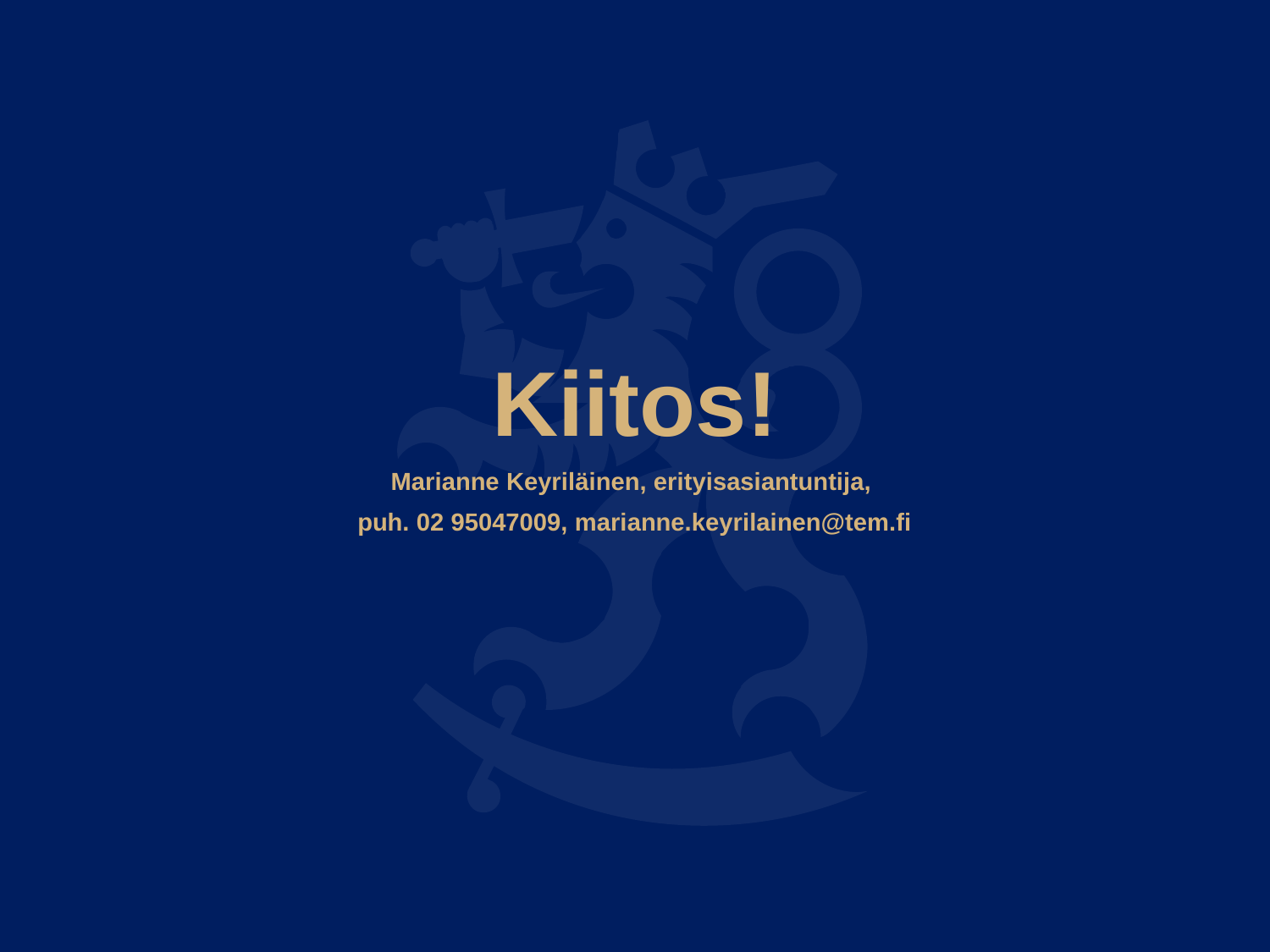

Kiitos!
Marianne Keyriläinen, erityisasiantuntija,
puh. 02 95047009, marianne.keyrilainen@tem.fi